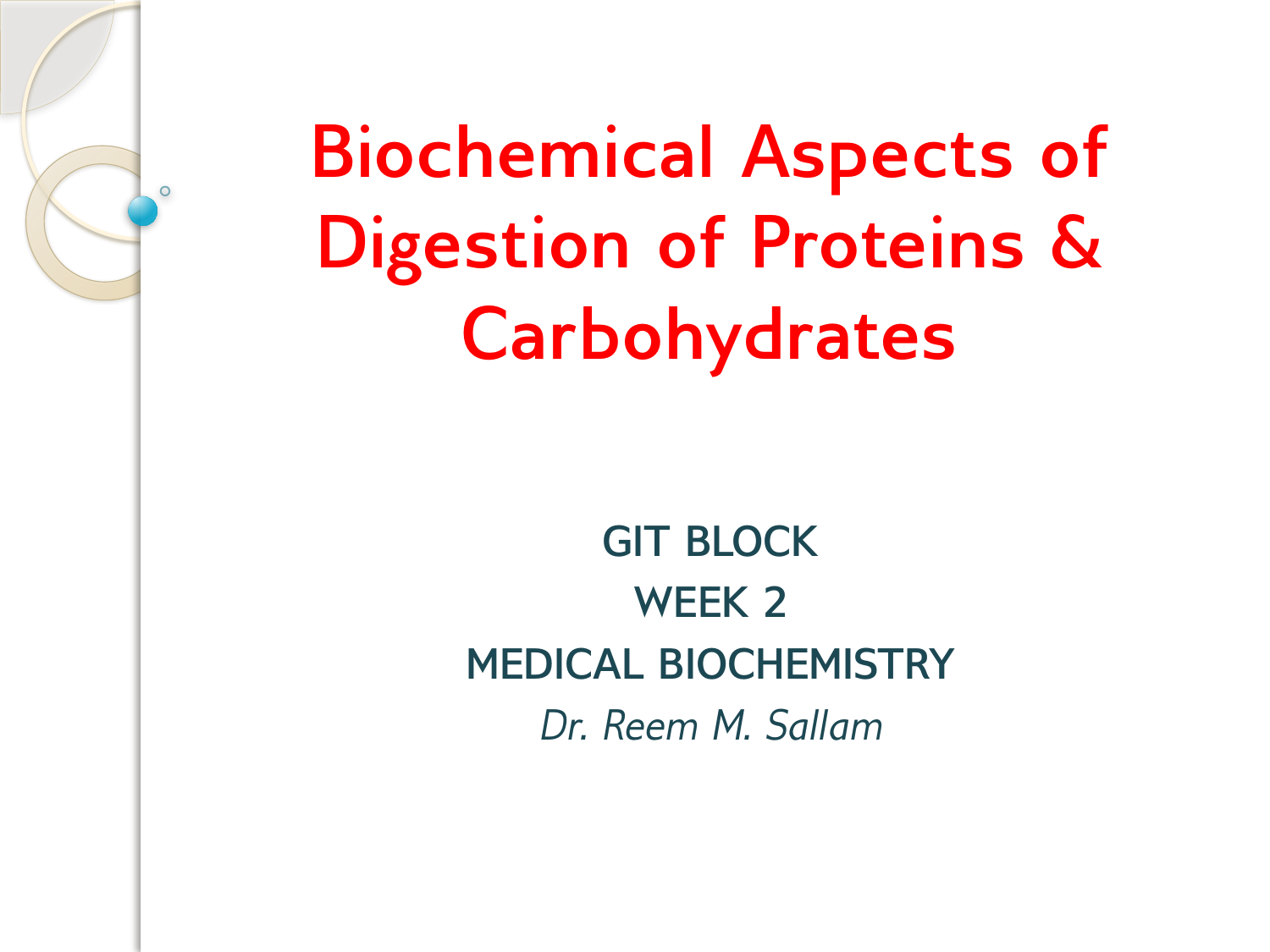

# Biochemical Aspects of Digestion of Proteins & Carbohydrates
GIT BLOCK
WEEK 2
MEDICAL BIOCHEMISTRY
Dr. Reem M. Sallam